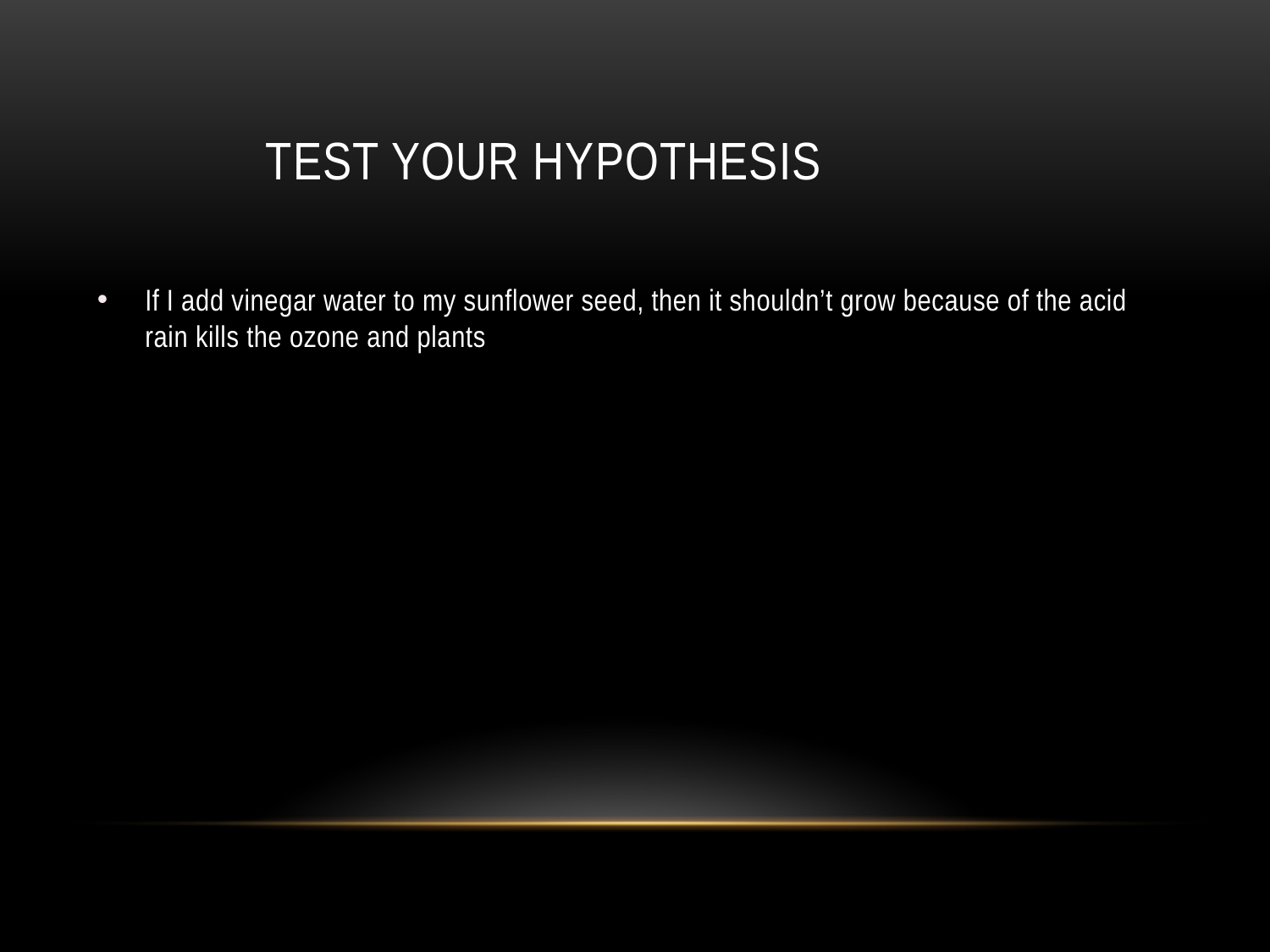

# Test Your Hypothesis

If I add vinegar water to my sunflower seed, then it shouldn’t grow because of the acid rain kills the ozone and plants